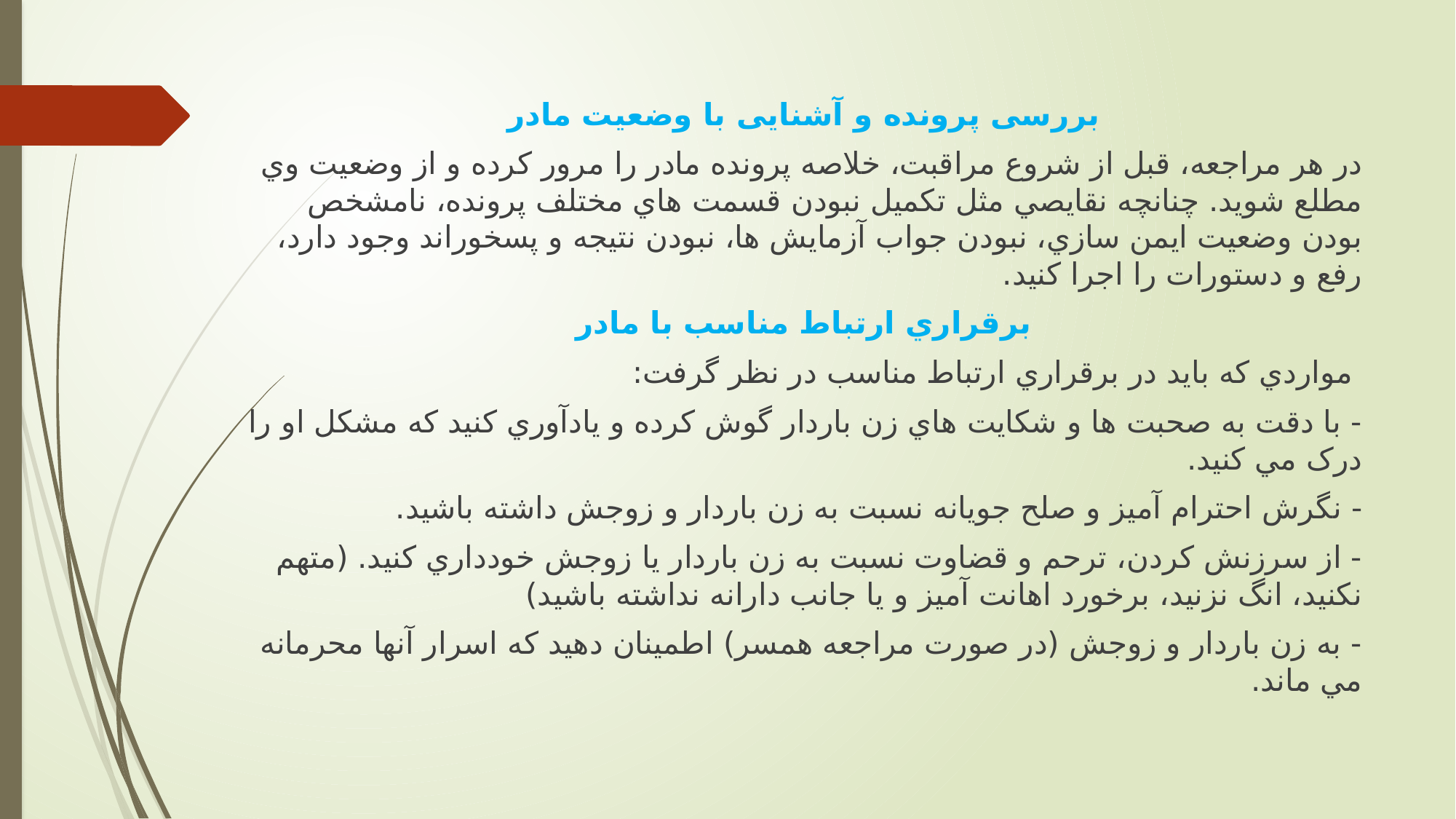

بررسی پرونده و آشنايی با وضعیت مادر
در هر مراجعه، قبل از شروع مراقبت، خلاصه پرونده مادر را مرور کرده و از وضعیت وي مطلع شويد. چنانچه نقايصي مثل تکمیل نبودن قسمت هاي مختلف پرونده، نامشخص بودن وضعیت ايمن سازي، نبودن جواب آزمايش ها، نبودن نتیجه و پسخوراند وجود دارد، رفع و دستورات را اجرا کنید.
برقراري ارتباط مناسب با مادر
 مواردي که بايد در برقراري ارتباط مناسب در نظر گرفت:
- با دقت به صحبت ها و شکايت هاي زن باردار گوش کرده و يادآوري کنید که مشکل او را درک مي کنید.
- نگرش احترام آمیز و صلح جويانه نسبت به زن باردار و زوجش داشته باشید.
- از سرزنش کردن، ترحم و قضاوت نسبت به زن باردار يا زوجش خودداري کنید. (متهم نکنید، انگ نزنید، برخورد اهانت آمیز و يا جانب دارانه نداشته باشید)
- به زن باردار و زوجش (در صورت مراجعه همسر) اطمینان دهید که اسرار آنها محرمانه مي ماند.